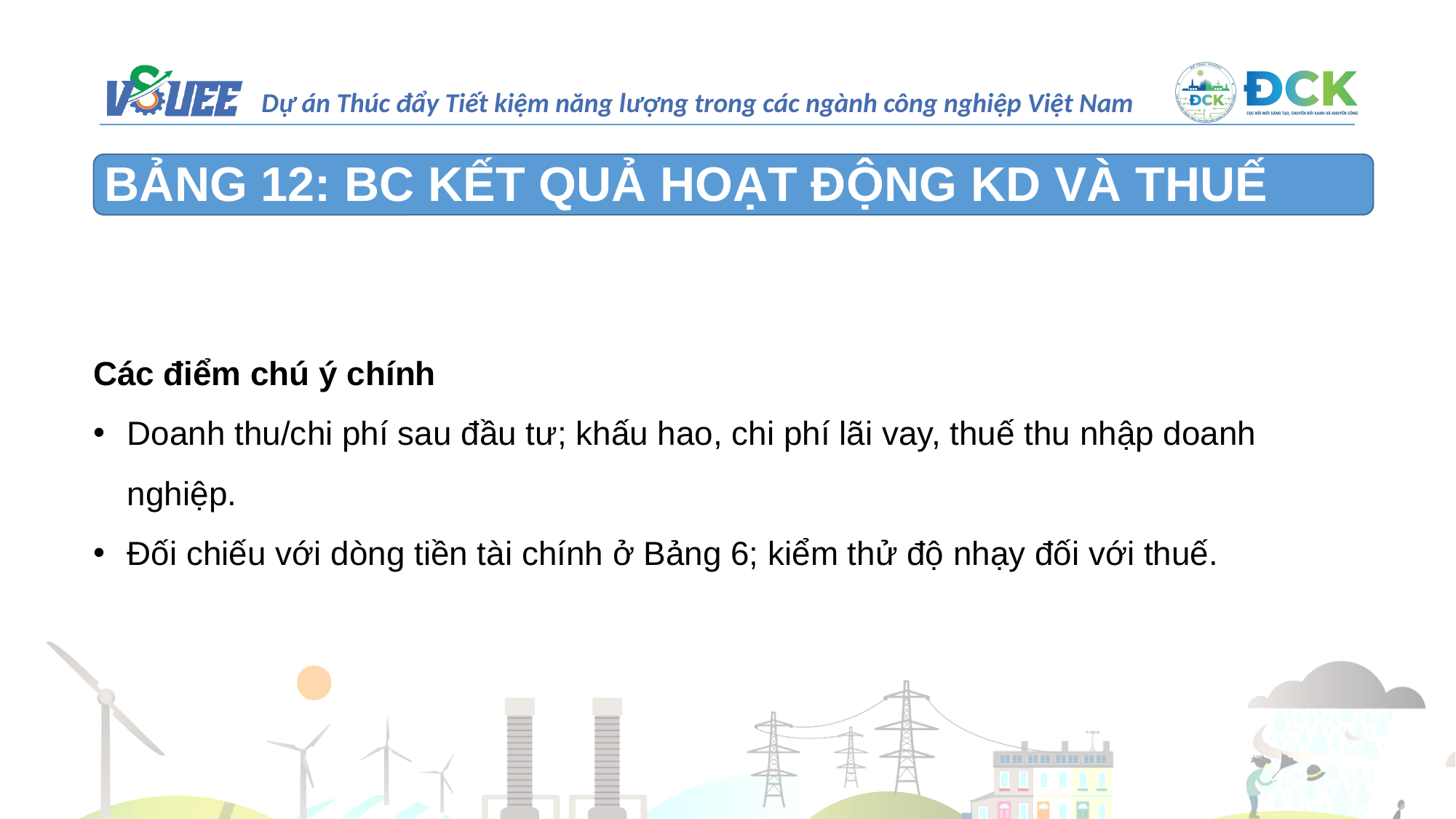

BẢNG 12: BC KẾT QUẢ HOẠT ĐỘNG KD VÀ THUẾ
Các điểm chú ý chính
Doanh thu/chi phí sau đầu tư; khấu hao, chi phí lãi vay, thuế thu nhập doanh nghiệp.
Đối chiếu với dòng tiền tài chính ở Bảng 6; kiểm thử độ nhạy đối với thuế.